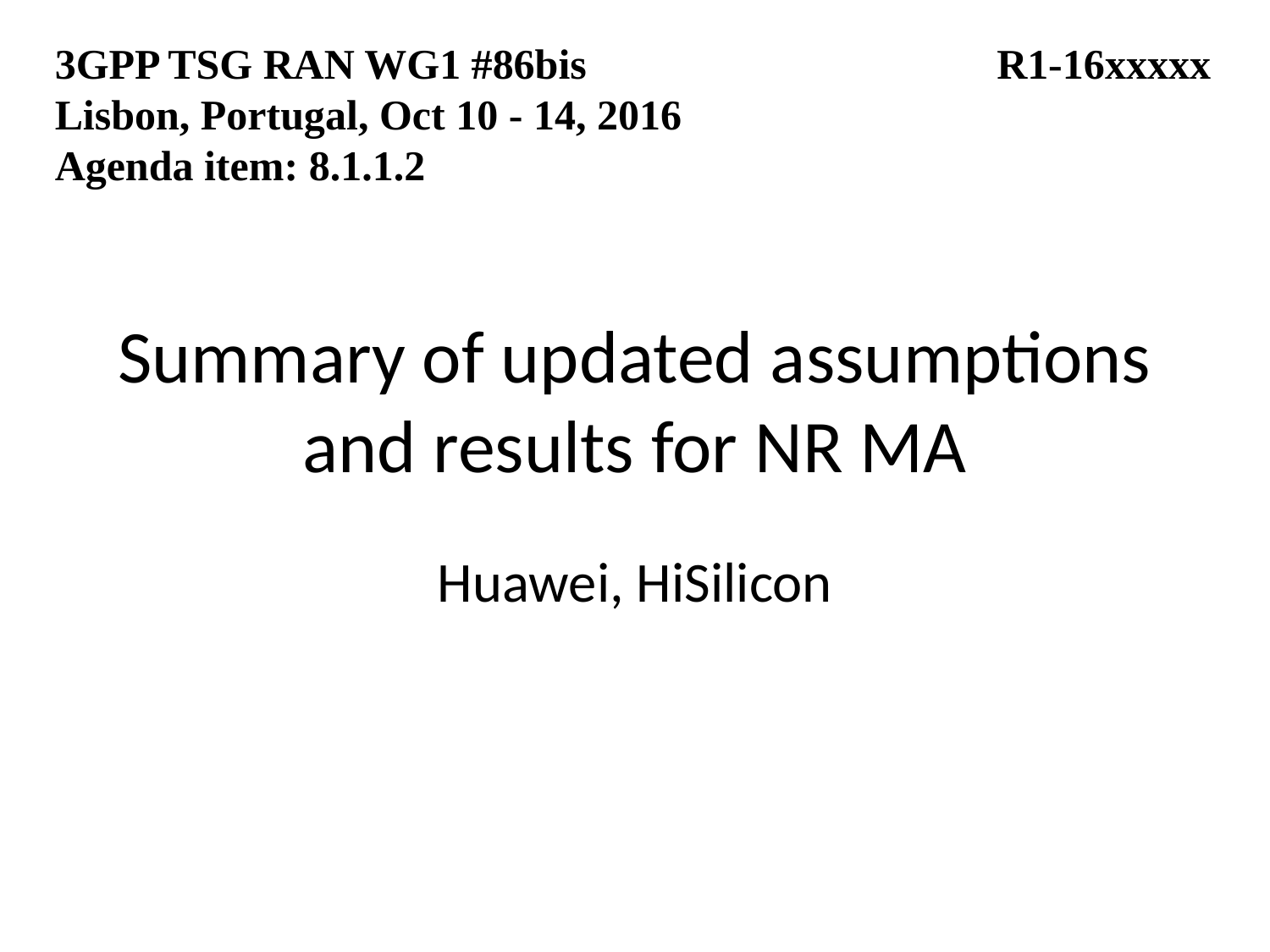

3GPP TSG RAN WG1 #86bis			     R1-16xxxxx
Lisbon, Portugal, Oct 10 - 14, 2016
Agenda item: 8.1.1.2
# Summary of updated assumptions and results for NR MA
Huawei, HiSilicon